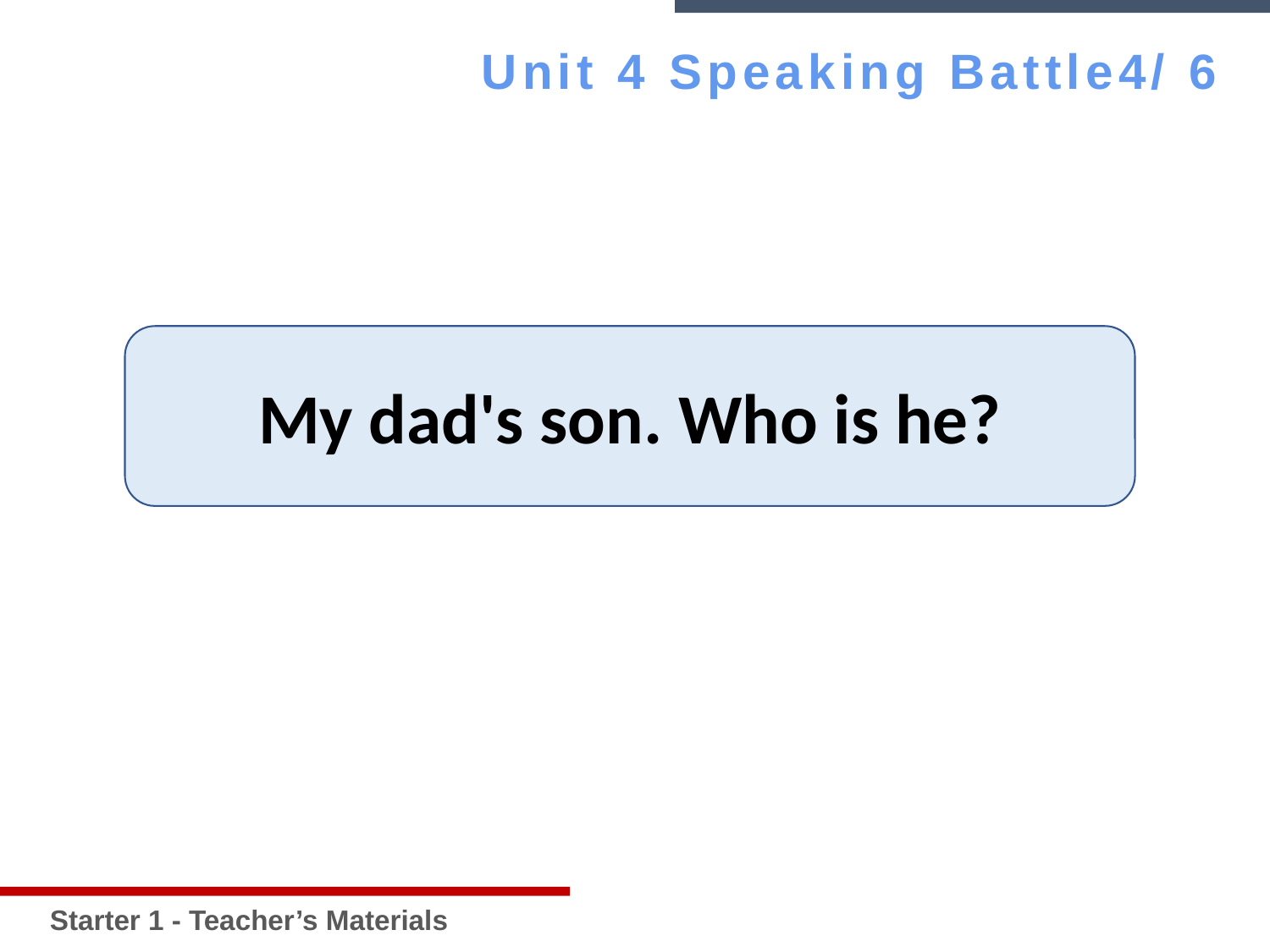

Starter 1 - Teacher’s Materials
Unit 4 Speaking Battle4/ 6
My dad's son. Who is he?